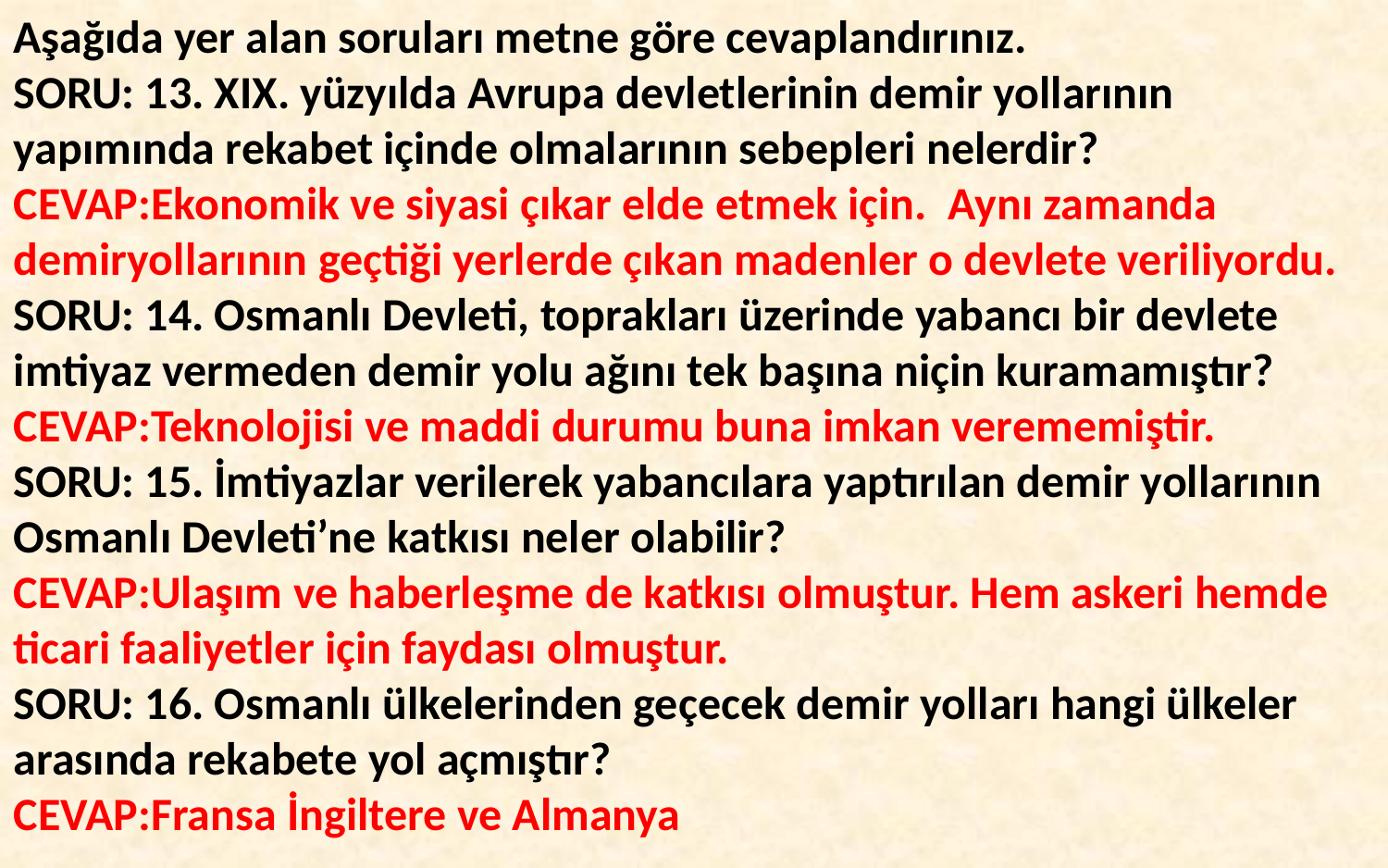

Aşağıda yer alan soruları metne göre cevaplandırınız.
SORU: 13. XIX. yüzyılda Avrupa devletlerinin demir yollarının yapımında rekabet içinde olmalarının sebepleri nelerdir?
CEVAP:Ekonomik ve siyasi çıkar elde etmek için.  Aynı zamanda demiryollarının geçtiği yerlerde çıkan madenler o devlete veriliyordu.
SORU: 14. Osmanlı Devleti, toprakları üzerinde yabancı bir devlete imtiyaz vermeden demir yolu ağını tek başına niçin kuramamıştır?
CEVAP:Teknolojisi ve maddi durumu buna imkan verememiştir.
SORU: 15. İmtiyazlar verilerek yabancılara yaptırılan demir yollarının Osmanlı Devleti’ne katkısı neler olabilir?
CEVAP:Ulaşım ve haberleşme de katkısı olmuştur. Hem askeri hemde ticari faaliyetler için faydası olmuştur.
SORU: 16. Osmanlı ülkelerinden geçecek demir yolları hangi ülkeler arasında rekabete yol açmıştır?
CEVAP:Fransa İngiltere ve Almanya